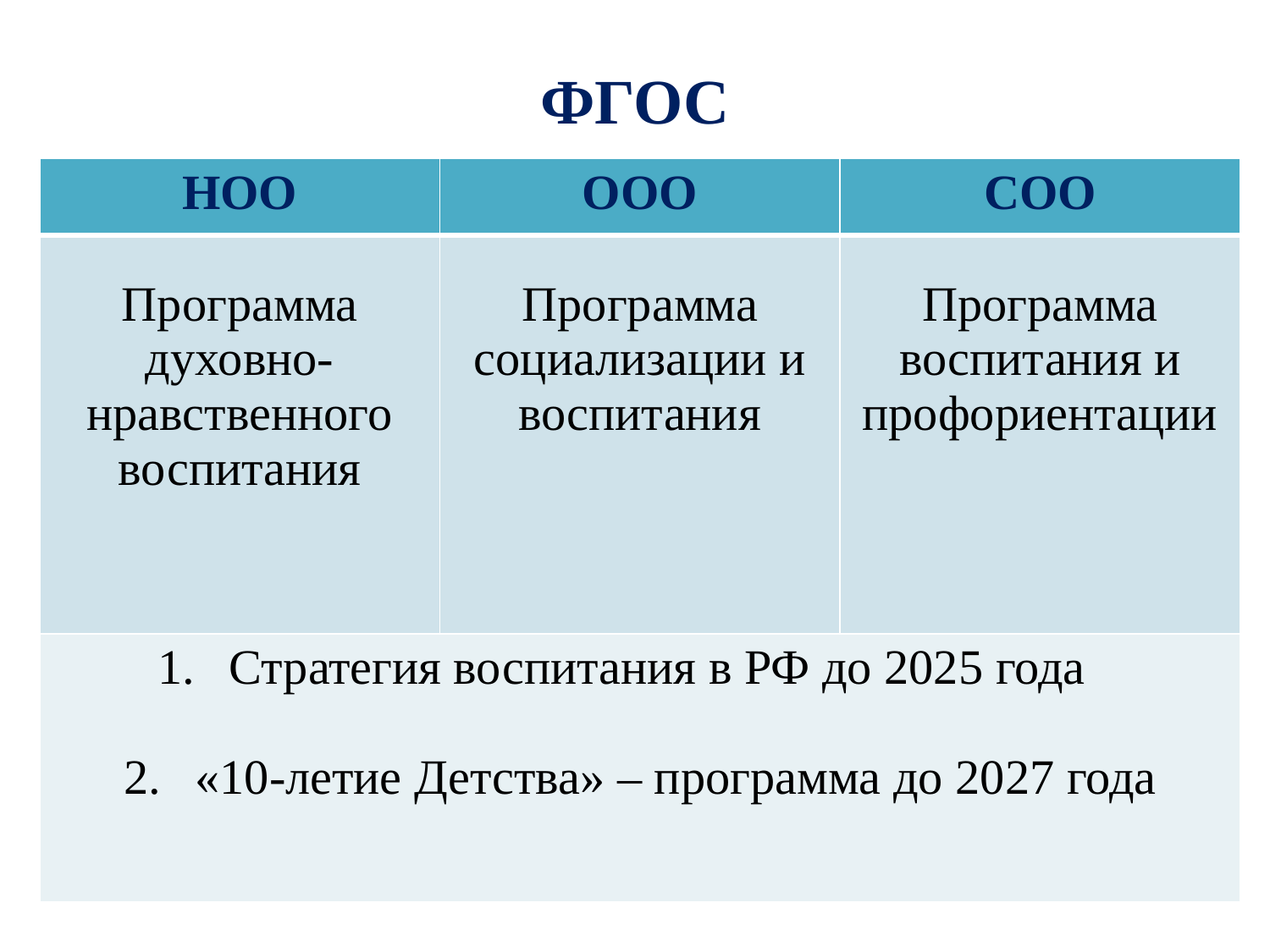

ФГОС
| НОО | ООО | СОО |
| --- | --- | --- |
| Программа духовно-нравственного воспитания | Программа социализации и воспитания | Программа воспитания и профориентации |
| Стратегия воспитания в РФ до 2025 года «10-летие Детства» – программа до 2027 года |  |  |